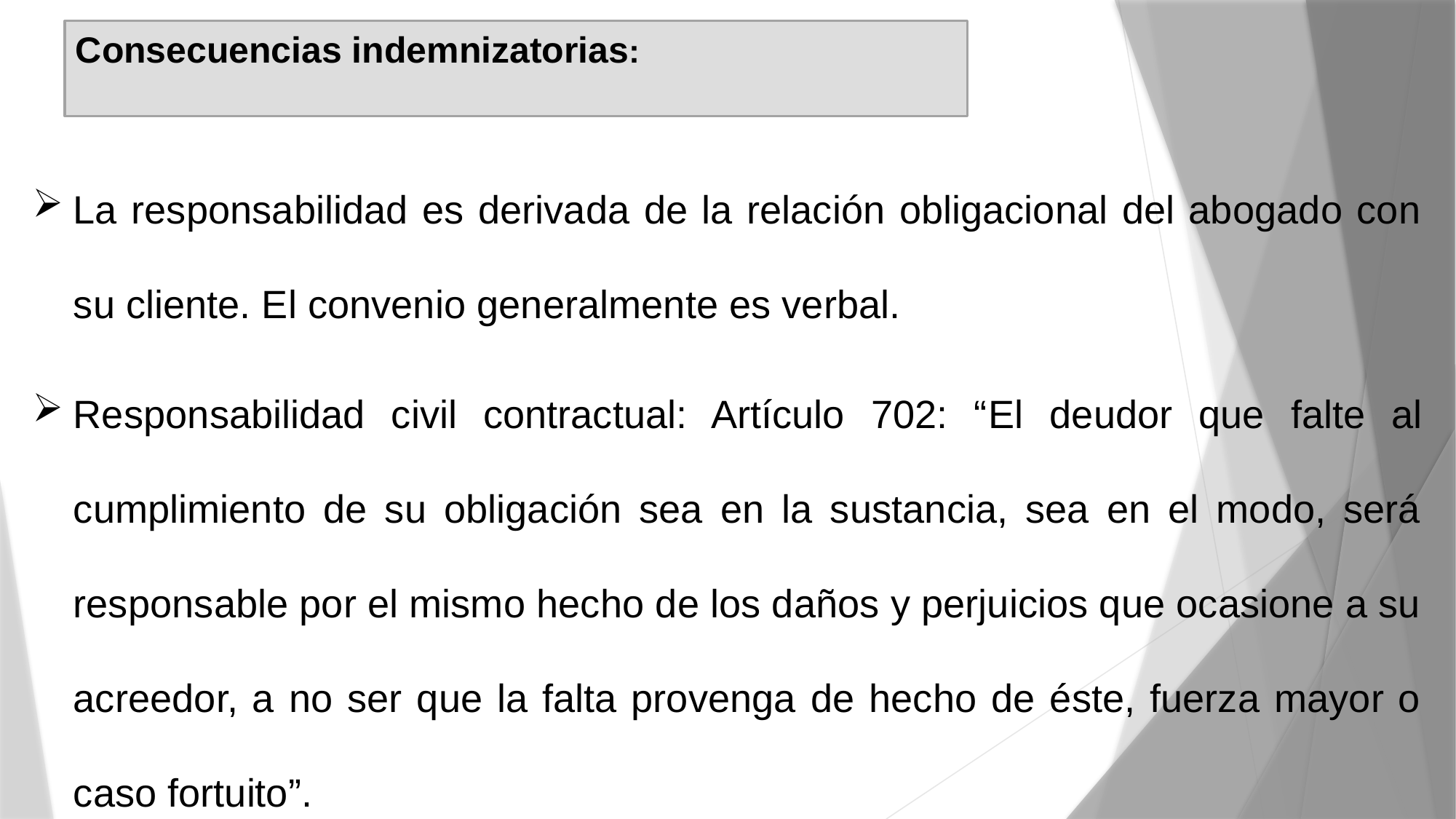

# Consecuencias indemnizatorias:
La responsabilidad es derivada de la relación obligacional del abogado con su cliente. El convenio generalmente es verbal.
Responsabilidad civil contractual: Artículo 702: “El deudor que falte al cumplimiento de su obligación sea en la sustancia, sea en el modo, será responsable por el mismo hecho de los daños y perjuicios que ocasione a su acreedor, a no ser que la falta provenga de hecho de éste, fuerza mayor o caso fortuito”.